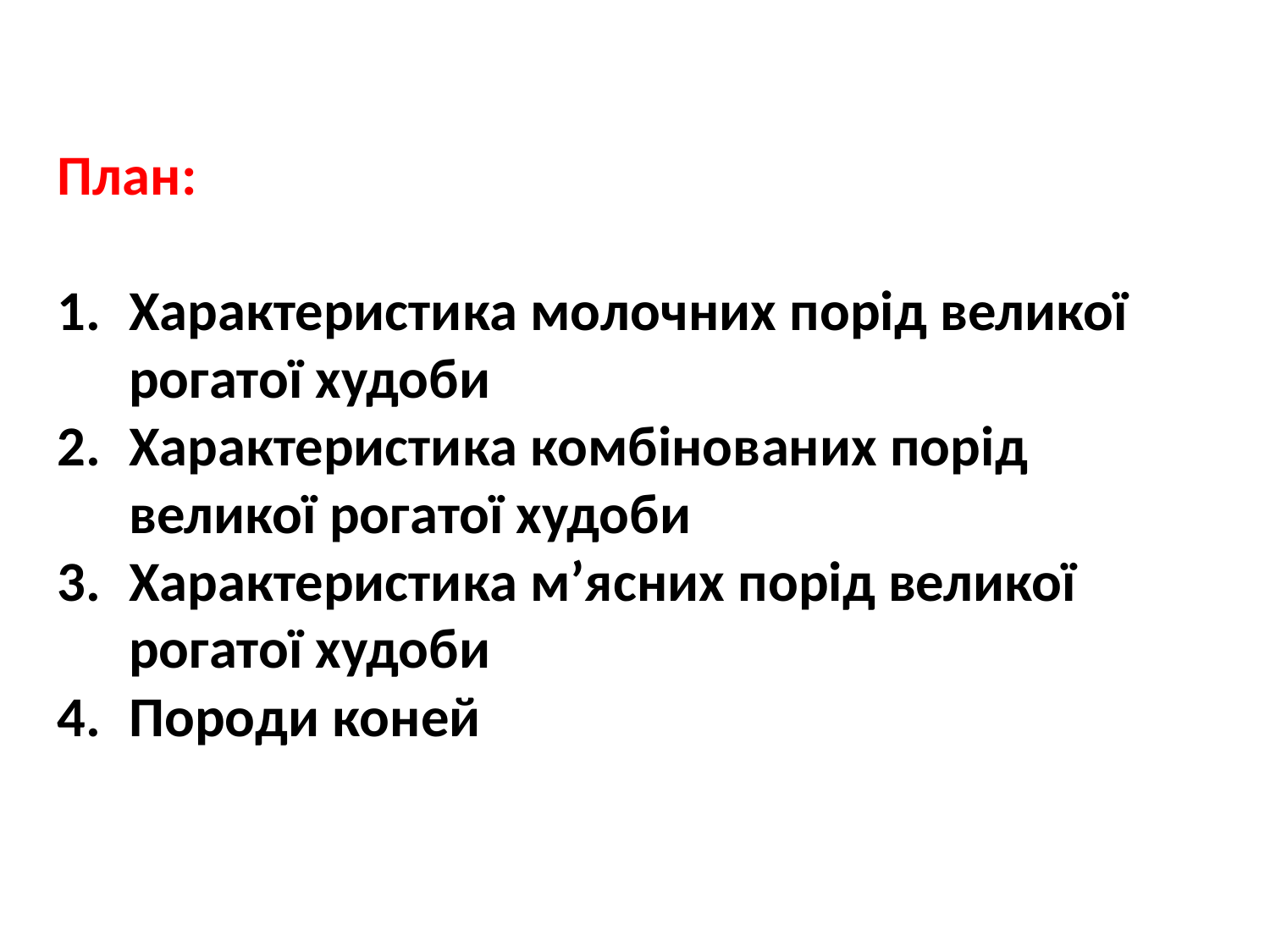

План:

Характеристика молочних порід великої рогатої худоби
Характеристика комбінованих порід великої рогатої худоби
Характеристика м’ясних порід великої рогатої худоби
Породи коней